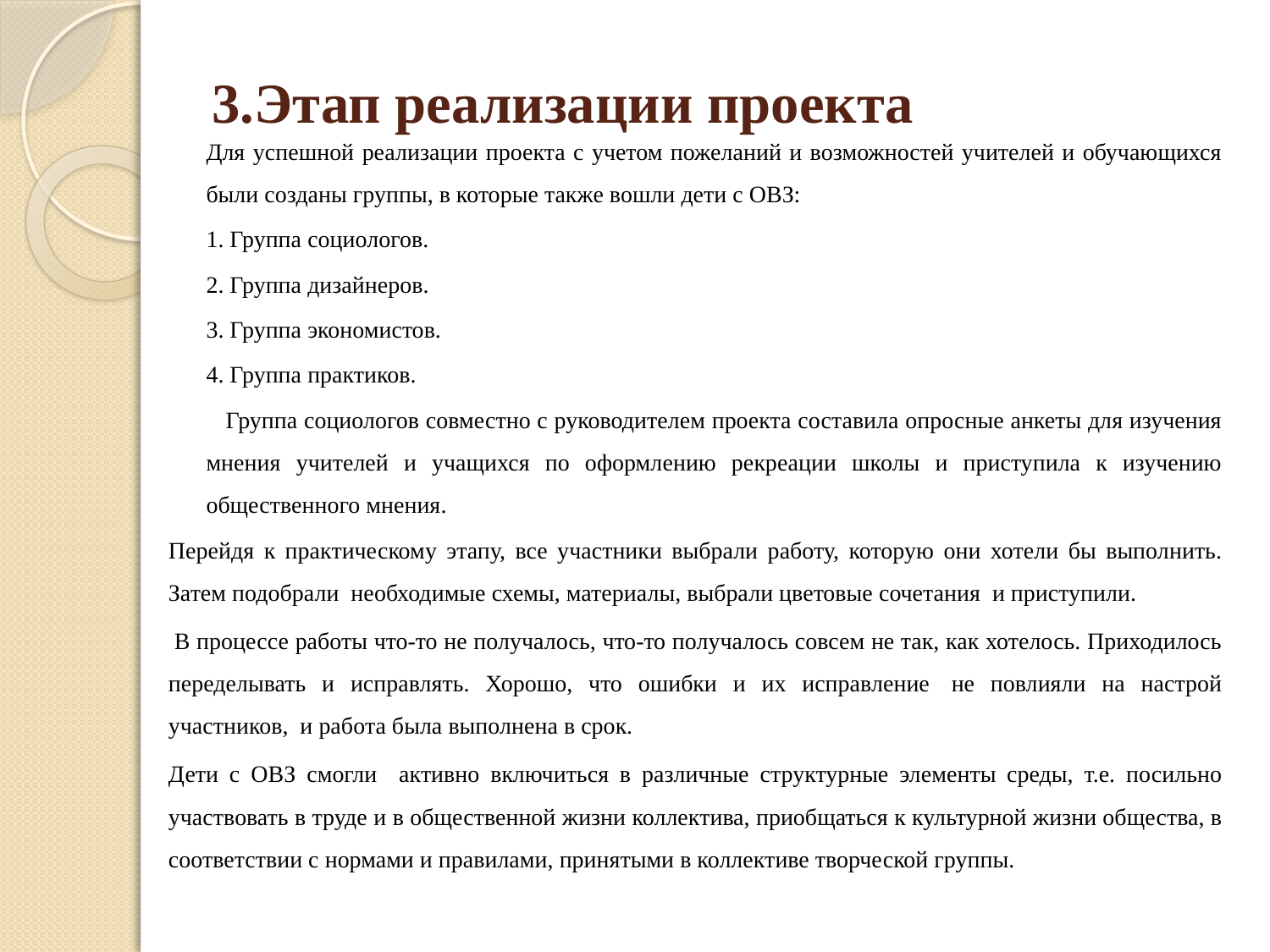

# 3.Этап реализации проекта
Для успешной реализации проекта с учетом пожеланий и возможностей учителей и обучающихся были созданы группы, в которые также вошли дети с ОВЗ:
1. Группа социологов.
2. Группа дизайнеров.
3. Группа экономистов.
4. Группа практиков.
   Группа социологов совместно с руководителем проекта составила опросные анкеты для изучения мнения учителей и учащихся по оформлению рекреации школы и приступила к изучению общественного мнения.
Перейдя к практическому этапу, все участники выбрали работу, которую они хотели бы выполнить. Затем подобрали  необходимые схемы, материалы, выбрали цветовые сочетания  и приступили.
 В процессе работы что-то не получалось, что-то получалось совсем не так, как хотелось. Приходилось переделывать и исправлять. Хорошо, что ошибки и их исправление  не повлияли на настрой участников,  и работа была выполнена в срок.
Дети с ОВЗ смогли  активно включиться в различные структурные элементы среды, т.е. посильно участвовать в труде и в общественной жизни коллектива, приобщаться к культурной жизни общества, в соответствии с нормами и правилами, принятыми в коллективе творческой группы.